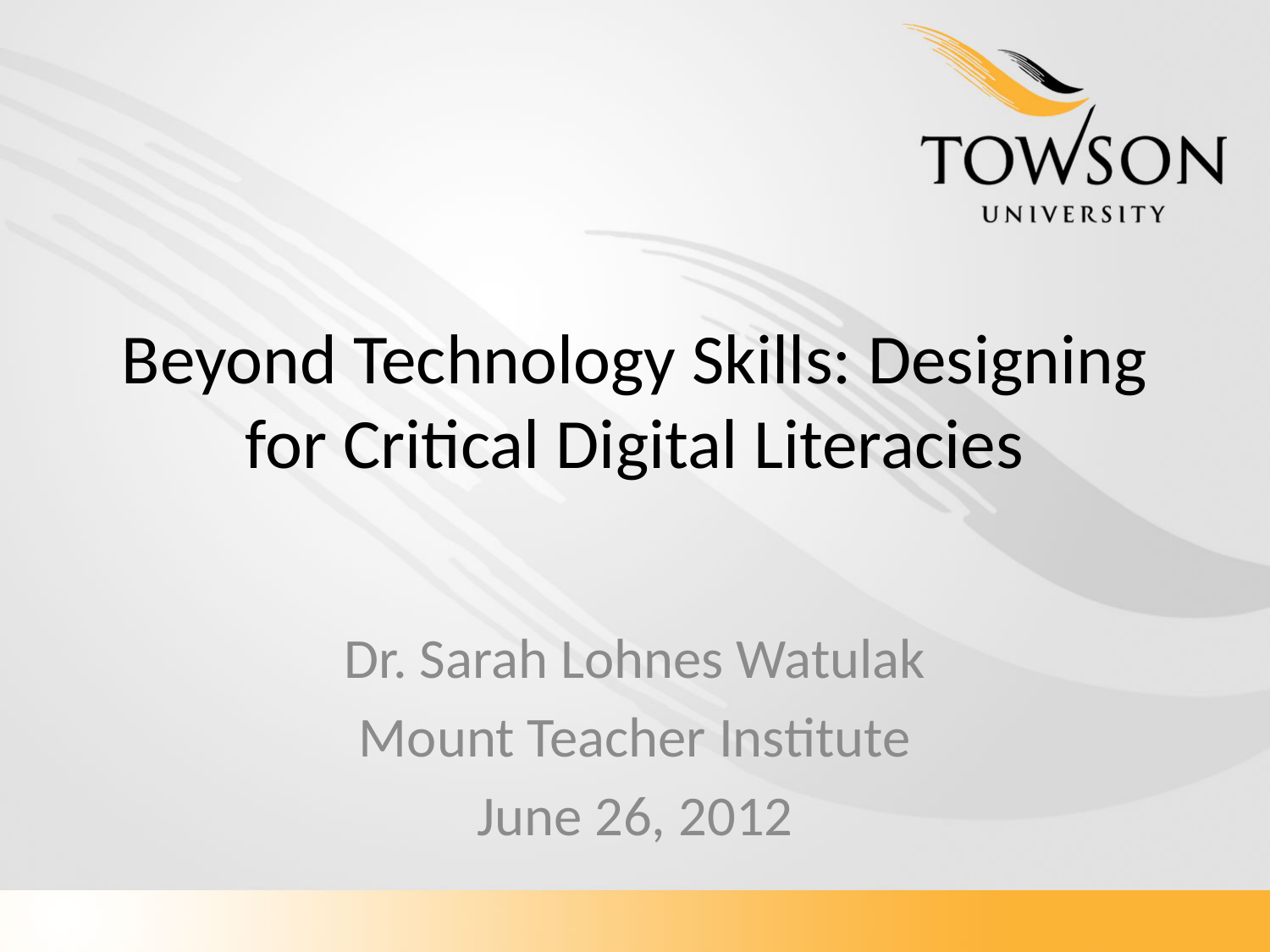

# Beyond Technology Skills: Designing for Critical Digital Literacies
Dr. Sarah Lohnes Watulak
Mount Teacher Institute
June 26, 2012